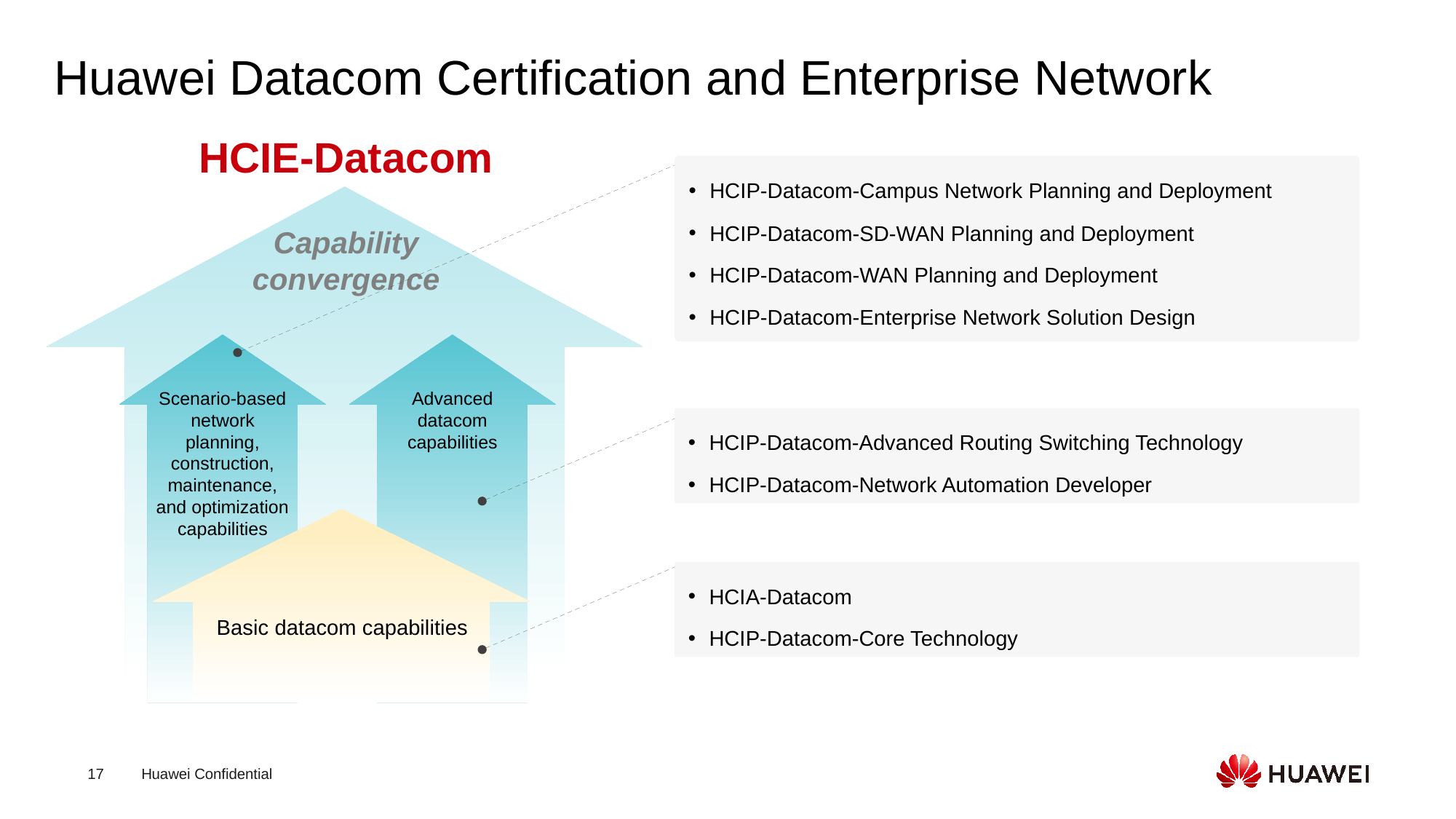

# Huawei Datacom Certification and Enterprise Network
HCIE-Datacom
HCIP-Datacom-Campus Network Planning and Deployment
HCIP-Datacom-SD-WAN Planning and Deployment
HCIP-Datacom-WAN Planning and Deployment
HCIP-Datacom-Enterprise Network Solution Design

Capability convergence

Scenario-based network planning, construction, maintenance, and optimization capabilities
Advanced datacom capabilities
HCIP-Datacom-Advanced Routing Switching Technology
HCIP-Datacom-Network Automation Developer

Basic datacom capabilities
HCIA-Datacom
HCIP-Datacom-Core Technology